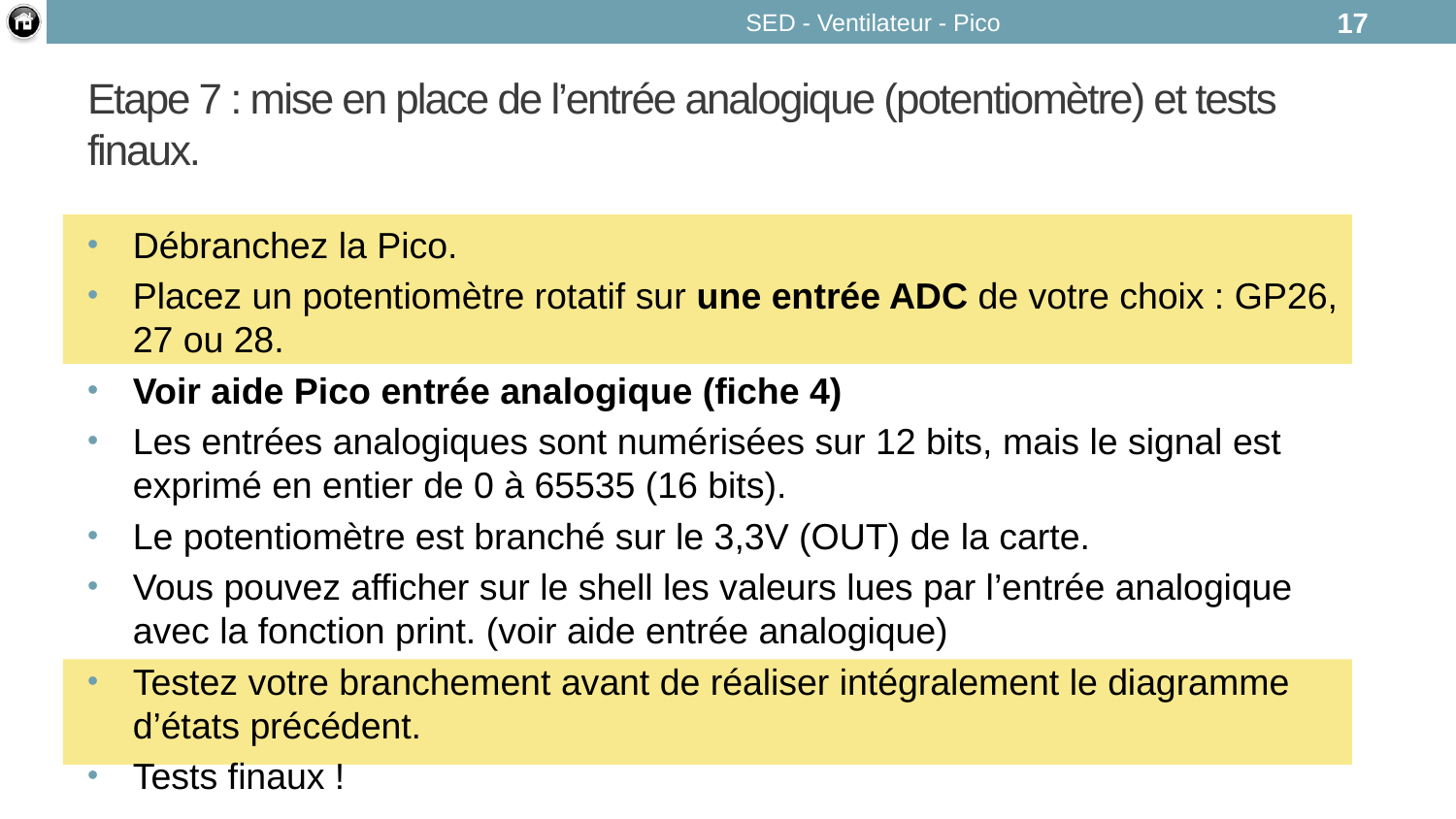

SED - Ventilateur - Pico
17
# Etape 7 : mise en place de l’entrée analogique (potentiomètre) et tests finaux.

Débranchez la Pico.
Placez un potentiomètre rotatif sur une entrée ADC de votre choix : GP26, 27 ou 28.
Voir aide Pico entrée analogique (fiche 4)
Les entrées analogiques sont numérisées sur 12 bits, mais le signal est exprimé en entier de 0 à 65535 (16 bits).
Le potentiomètre est branché sur le 3,3V (OUT) de la carte.
Vous pouvez afficher sur le shell les valeurs lues par l’entrée analogique avec la fonction print. (voir aide entrée analogique)
Testez votre branchement avant de réaliser intégralement le diagramme d’états précédent.
Tests finaux !